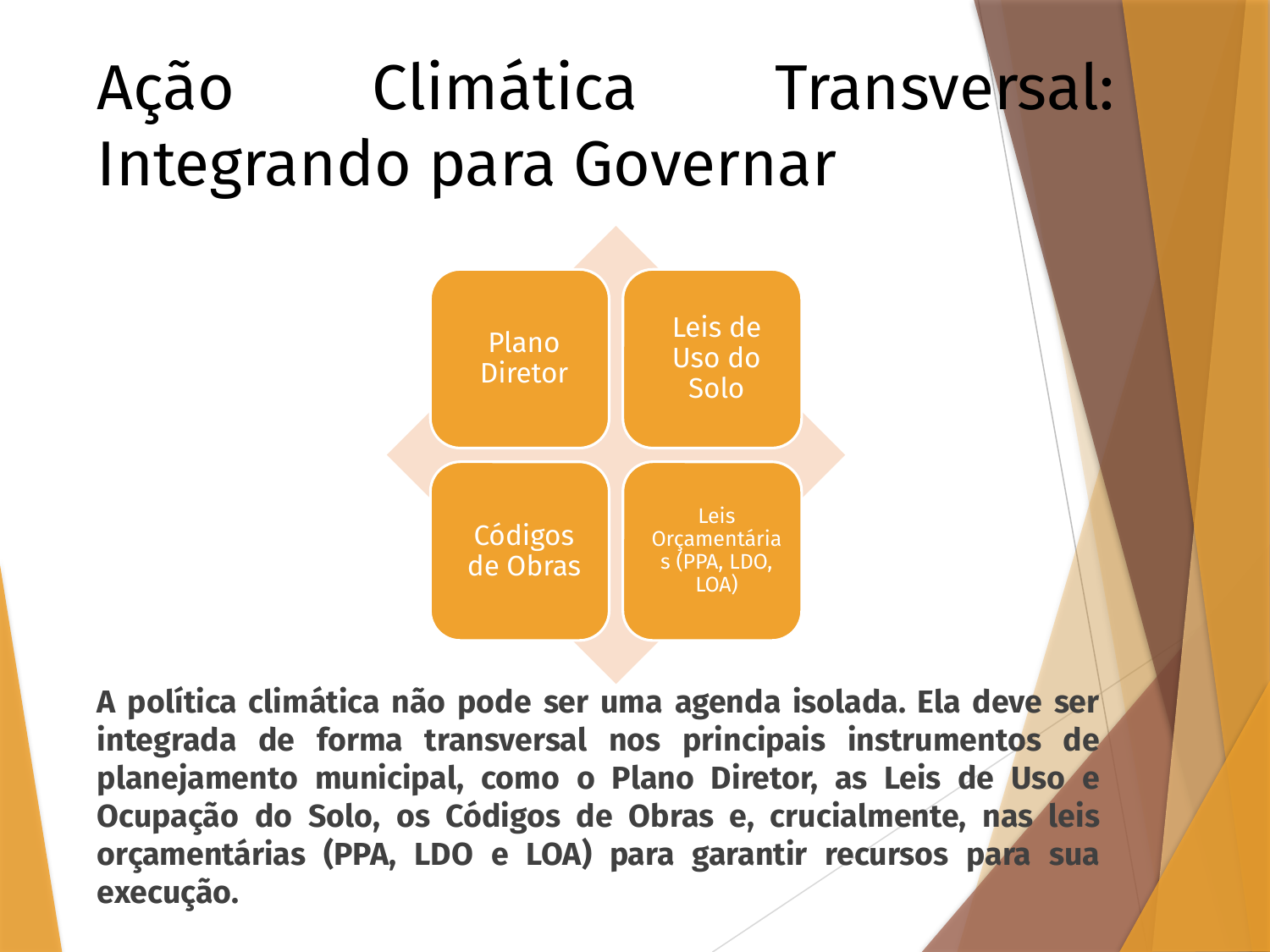

# Ação Climática Transversal: Integrando para Governar
Plano Diretor
Leis de Uso do Solo
Códigos de Obras
Leis Orçamentárias (PPA, LDO, LOA)

A política climática não pode ser uma agenda isolada. Ela deve ser integrada de forma transversal nos principais instrumentos de planejamento municipal, como o Plano Diretor, as Leis de Uso e Ocupação do Solo, os Códigos de Obras e, crucialmente, nas leis orçamentárias (PPA, LDO e LOA) para garantir recursos para sua execução.